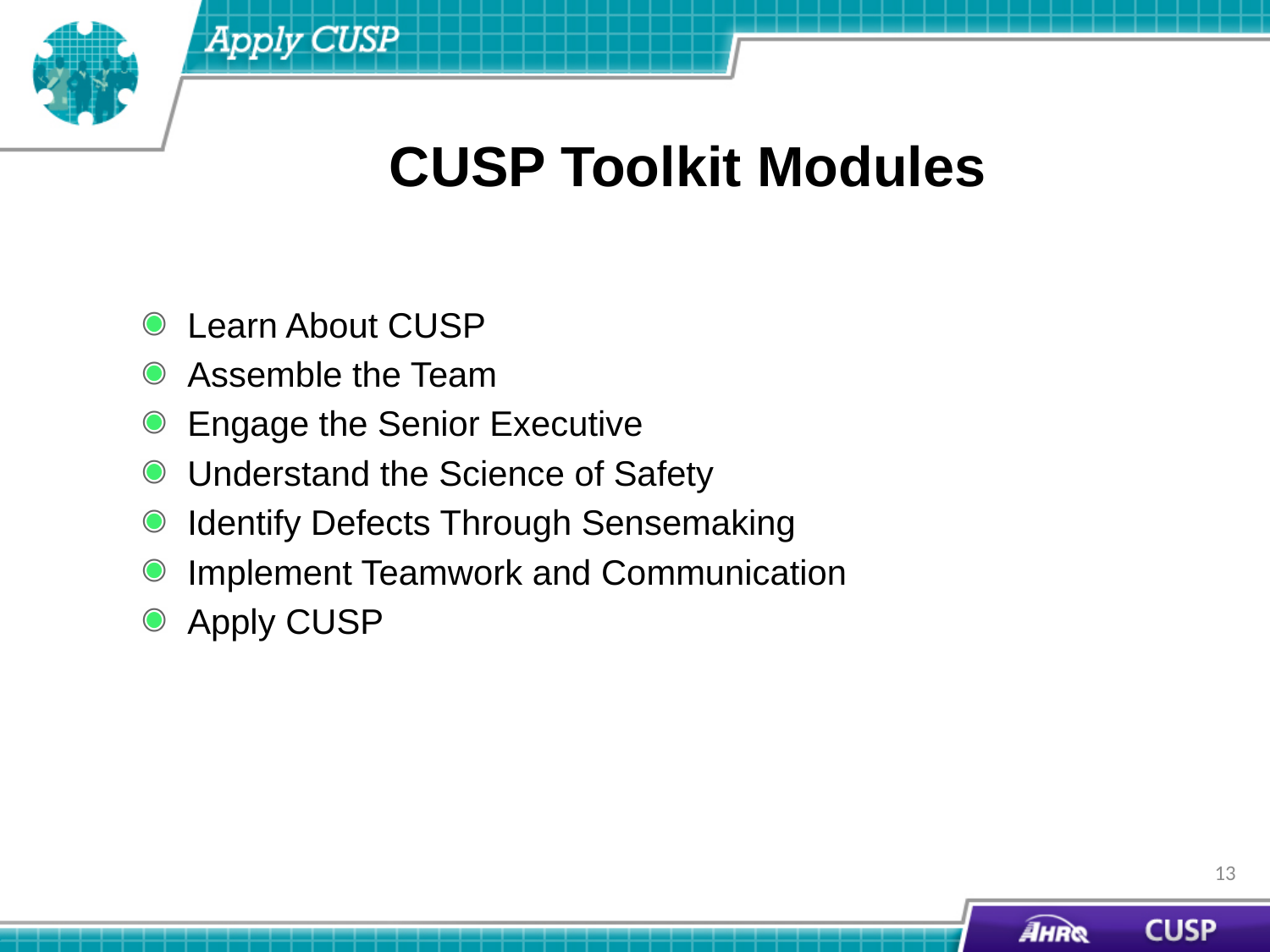

# CUSP Toolkit Modules
Learn About CUSP
Assemble the Team
Engage the Senior Executive
Understand the Science of Safety
Identify Defects Through Sensemaking
Implement Teamwork and Communication
Apply CUSP
13